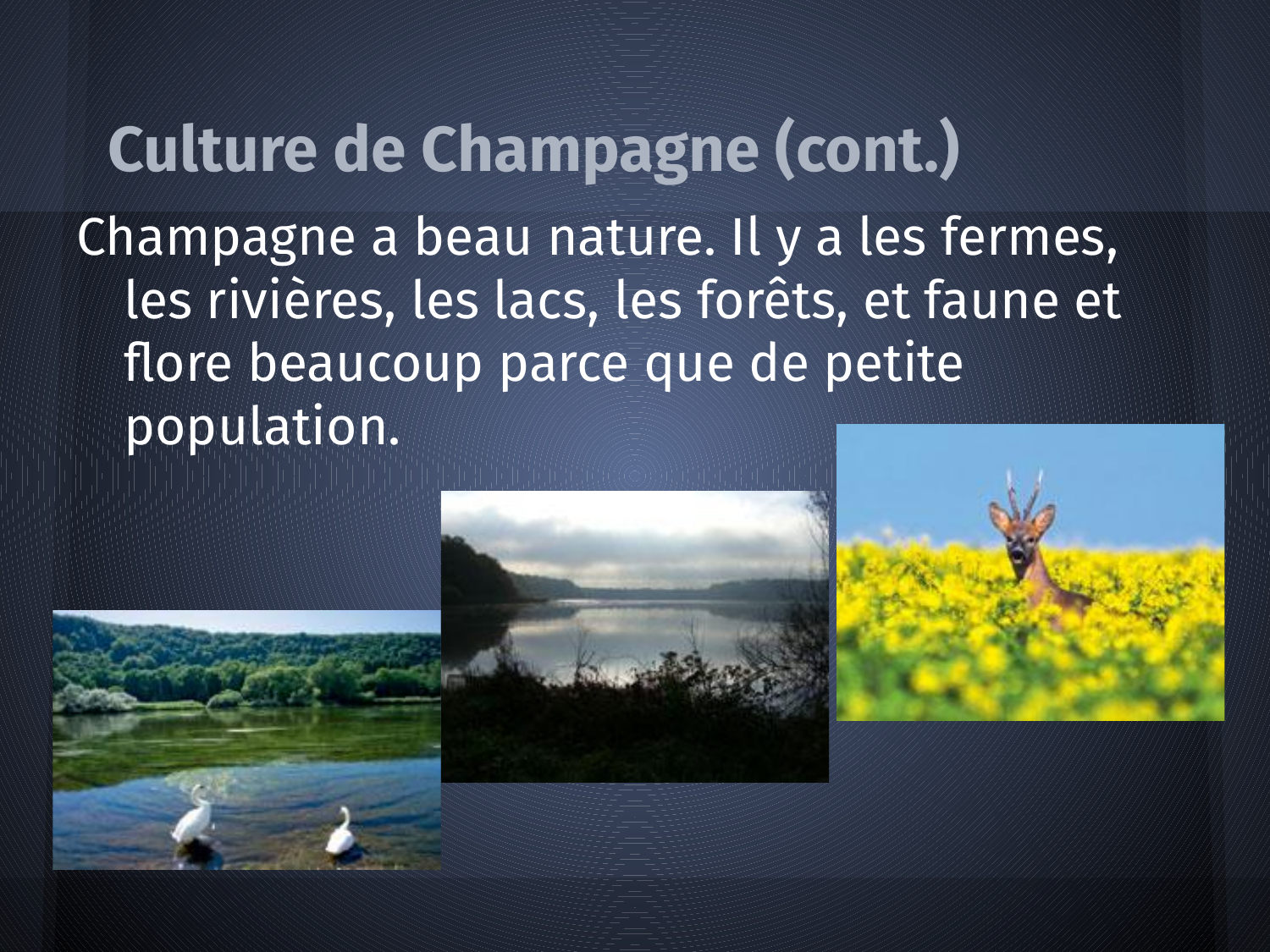

# Culture de Champagne (cont.)
Champagne a beau nature. Il y a les fermes, les rivières, les lacs, les forêts, et faune et flore beaucoup parce que de petite population.